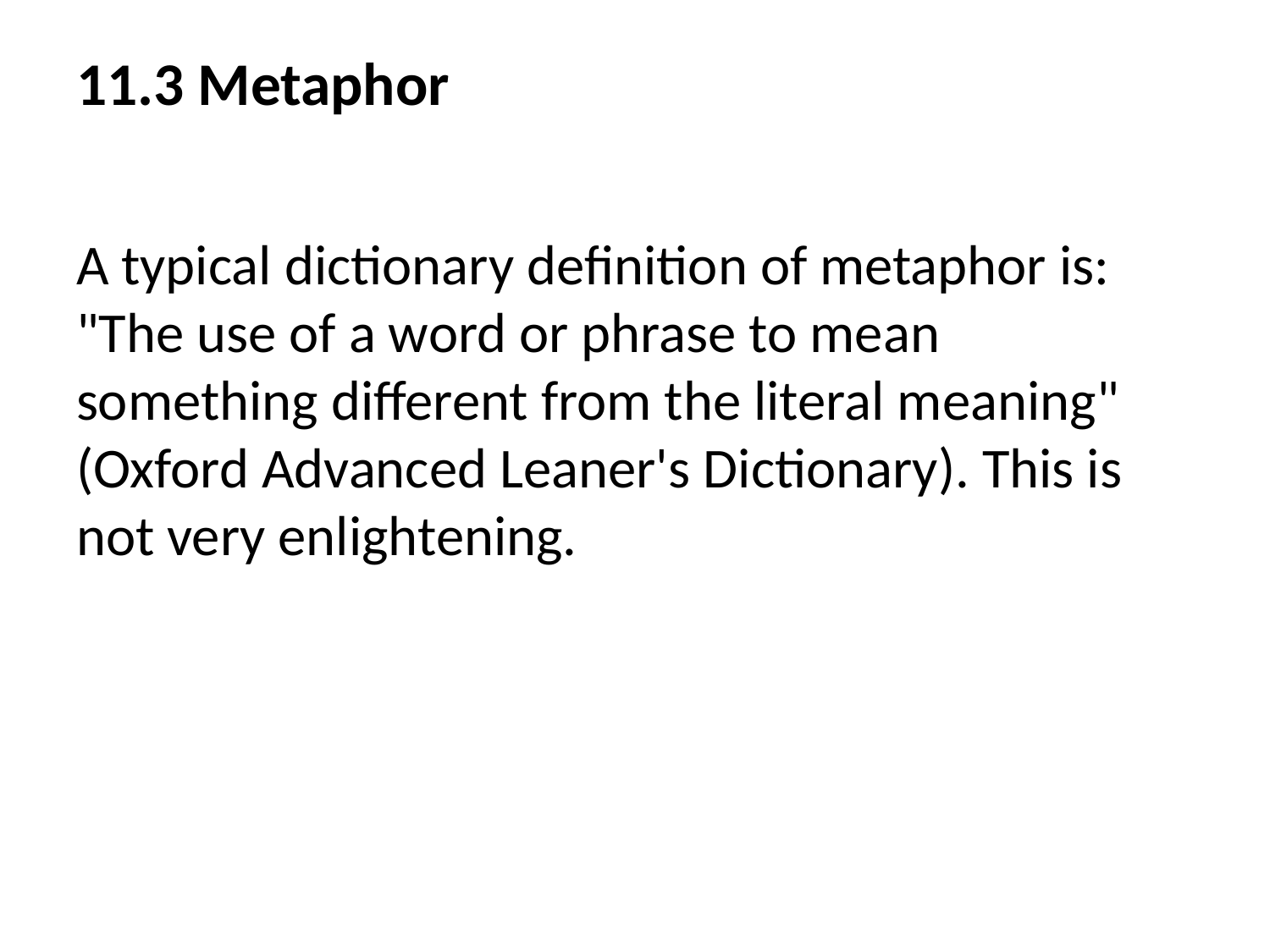

# 11.3 Metaphor
A typical dictionary definition of metaphor is: "The use of a word or phrase to mean something different from the literal meaning" (Oxford Advanced Leaner's Dictionary). This is not very enlightening.